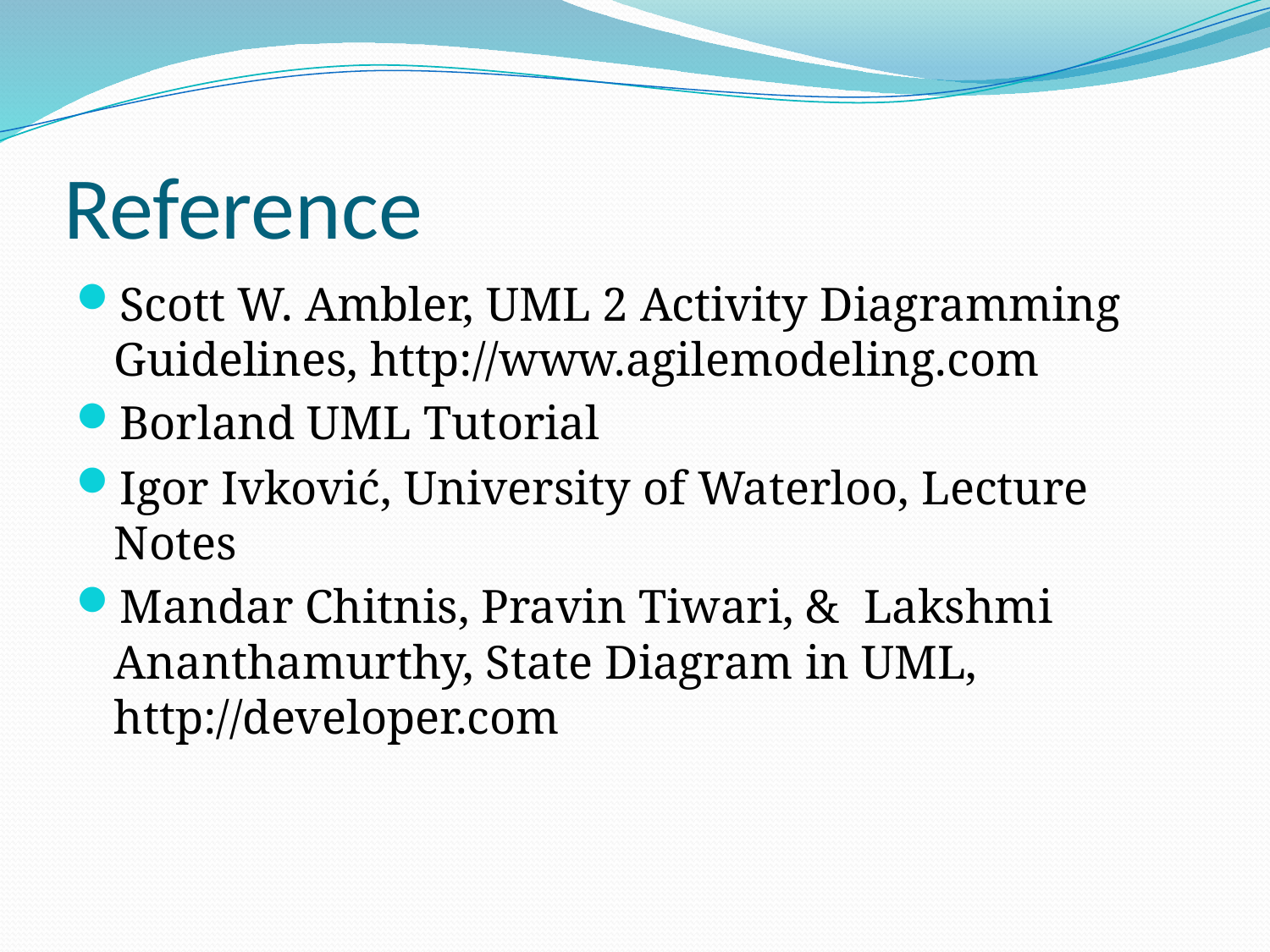

# Reference
Scott W. Ambler, UML 2 Activity Diagramming Guidelines, http://www.agilemodeling.com
Borland UML Tutorial
Igor Ivković, University of Waterloo, Lecture Notes
Mandar Chitnis, Pravin Tiwari, &  Lakshmi Ananthamurthy, State Diagram in UML, http://developer.com